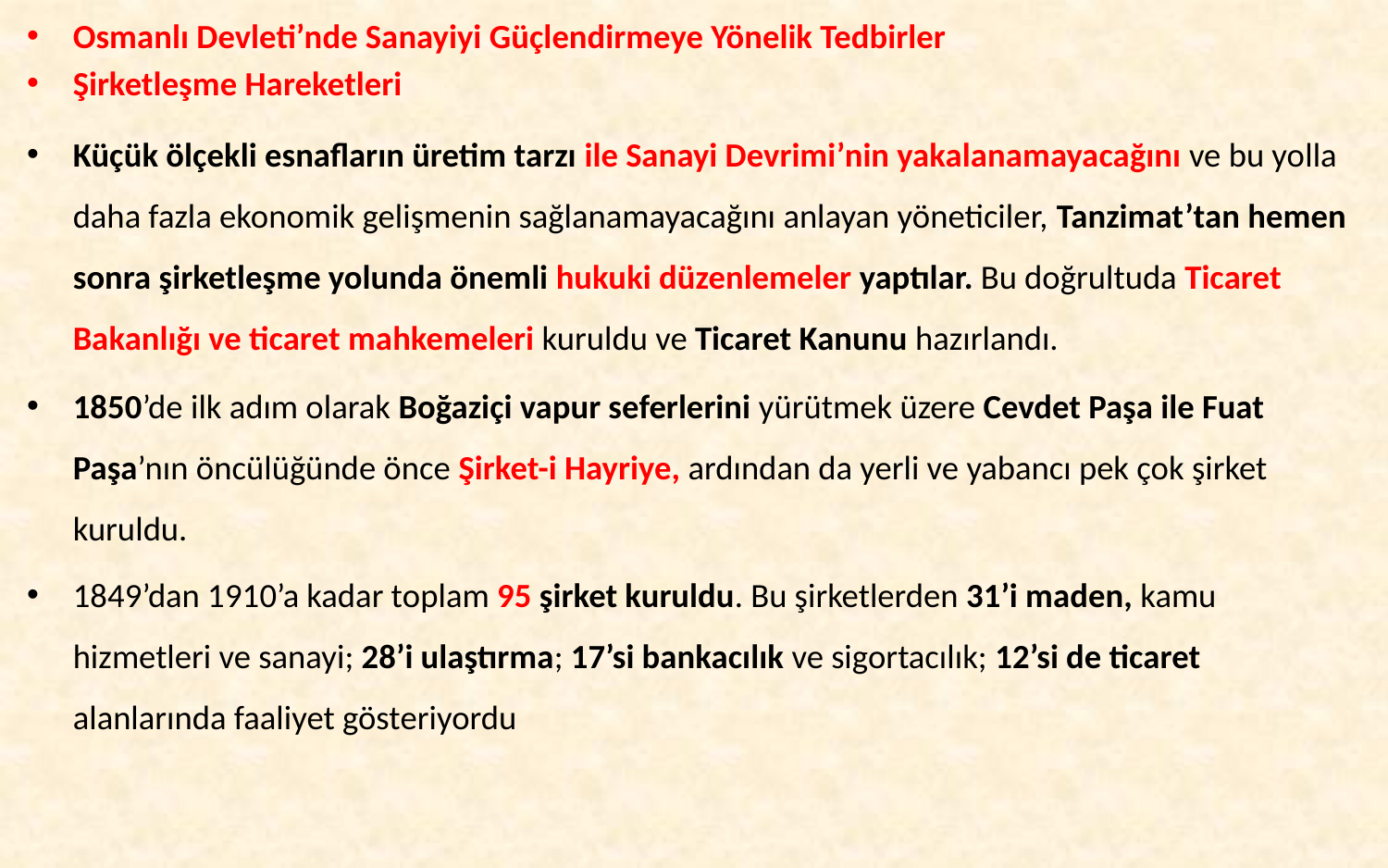

Osmanlı Devleti’nde Sanayiyi Güçlendirmeye Yönelik Tedbirler
Şirketleşme Hareketleri
Küçük ölçekli esnafların üretim tarzı ile Sanayi Devrimi’nin yakalanamayacağını ve bu yolla daha fazla ekonomik gelişmenin sağlanamayacağını anlayan yöneticiler, Tanzimat’tan hemen sonra şirketleşme yolunda önemli hukuki düzenlemeler yaptılar. Bu doğrultuda Ticaret Bakanlığı ve ticaret mahkemeleri kuruldu ve Ticaret Kanunu hazırlandı.
1850’de ilk adım olarak Boğaziçi vapur seferlerini yürütmek üzere Cevdet Paşa ile Fuat Paşa’nın öncülüğünde önce Şirket-i Hayriye, ardından da yerli ve yabancı pek çok şirket kuruldu.
1849’dan 1910’a kadar toplam 95 şirket kuruldu. Bu şirketlerden 31’i maden, kamu hizmetleri ve sanayi; 28’i ulaştırma; 17’si bankacılık ve sigortacılık; 12’si de ticaret alanlarında faaliyet gösteriyordu